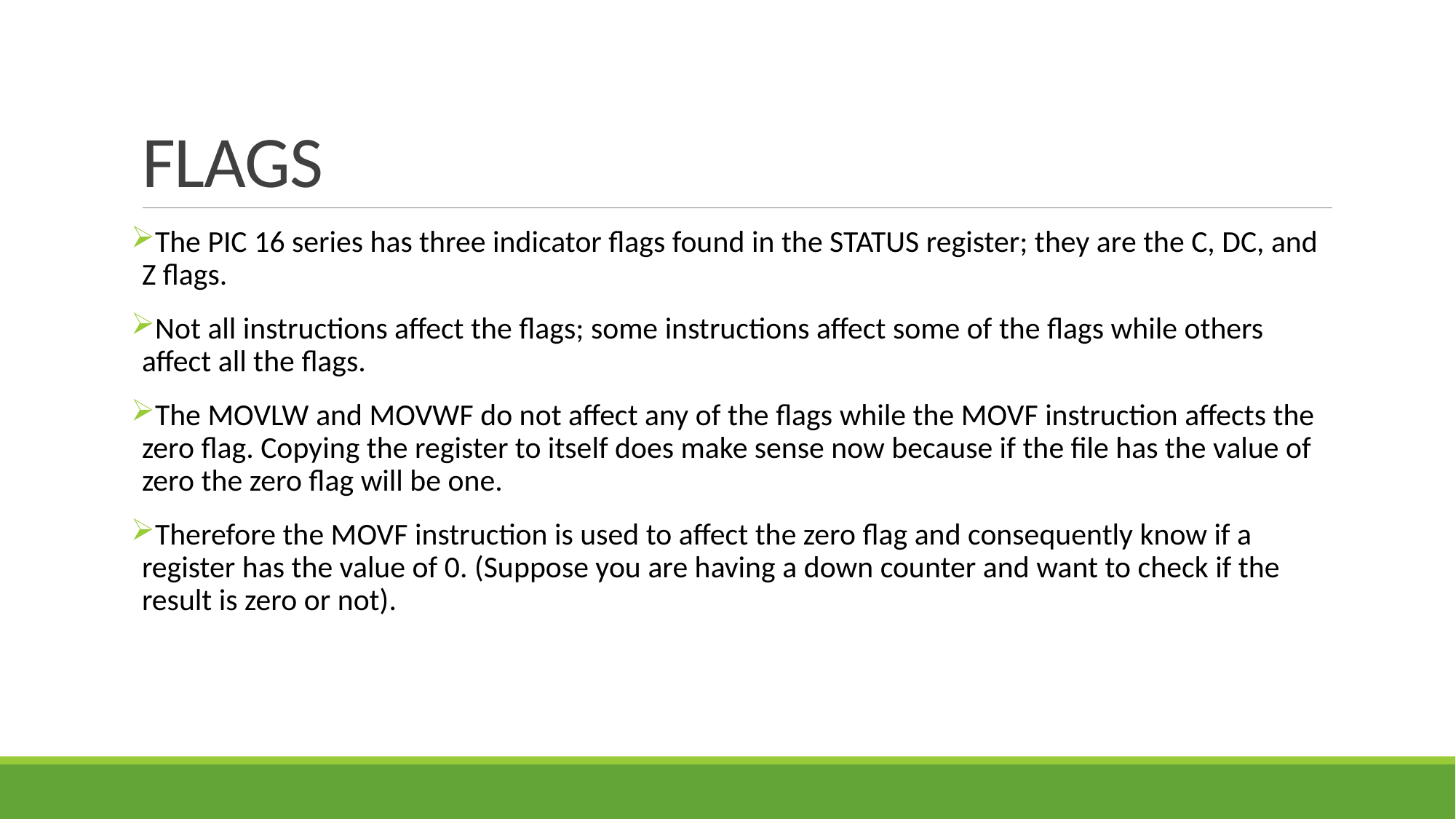

# FLAGS
The PIC 16 series has three indicator flags found in the STATUS register; they are the C, DC, and Z flags.
Not all instructions affect the flags; some instructions affect some of the flags while others affect all the flags.
The MOVLW and MOVWF do not affect any of the flags while the MOVF instruction affects the zero flag. Copying the register to itself does make sense now because if the file has the value of zero the zero flag will be one.
Therefore the MOVF instruction is used to affect the zero flag and consequently know if a register has the value of 0. (Suppose you are having a down counter and want to check if the result is zero or not).